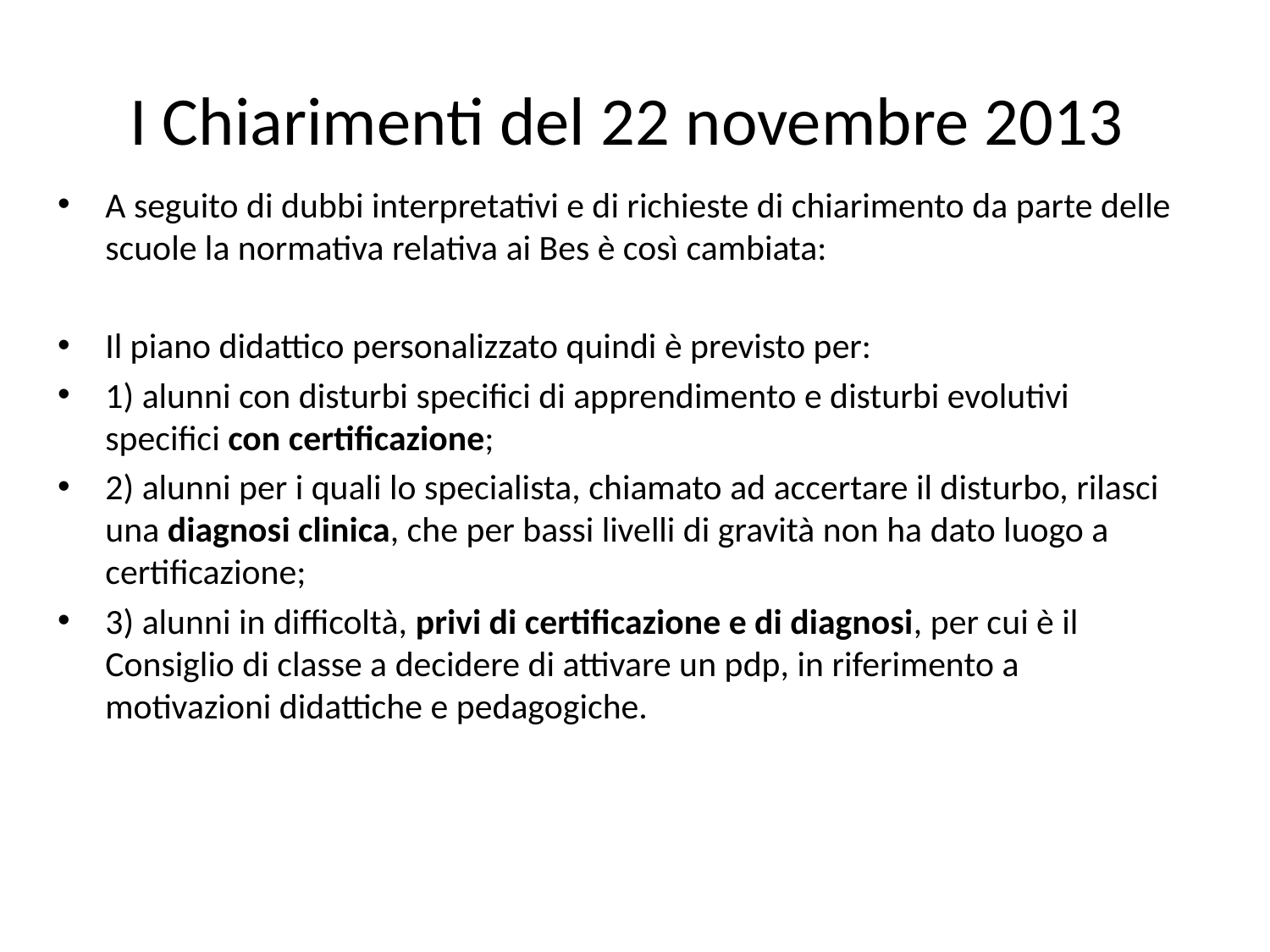

# I Chiarimenti del 22 novembre 2013
A seguito di dubbi interpretativi e di richieste di chiarimento da parte delle scuole la normativa relativa ai Bes è così cambiata:

Il piano didattico personalizzato quindi è previsto per:
1) alunni con disturbi specifici di apprendimento e disturbi evolutivi specifici con certificazione;
2) alunni per i quali lo specialista, chiamato ad accertare il disturbo, rilasci una diagnosi clinica, che per bassi livelli di gravità non ha dato luogo a certificazione;
3) alunni in difficoltà, privi di certificazione e di diagnosi, per cui è il Consiglio di classe a decidere di attivare un pdp, in riferimento a motivazioni didattiche e pedagogiche.